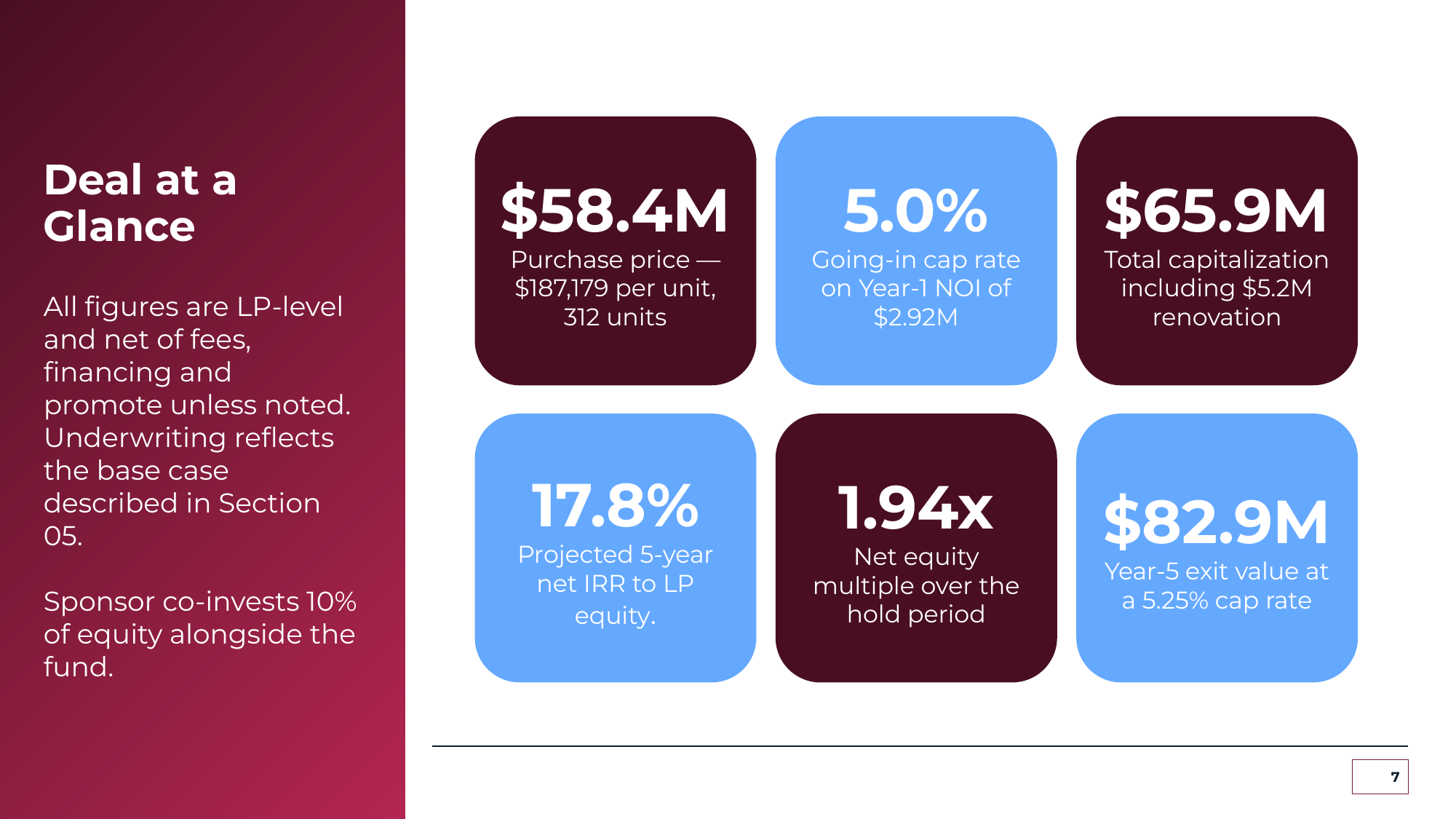

# Deal at a Glance
$58.4M
Purchase price — $187,179 per unit, 312 units
5.0%
Going-in cap rate on Year-1 NOI of $2.92M
$65.9M
Total capitalization including $5.2M renovation
All figures are LP-level and net of fees, financing and promote unless noted. Underwriting reflects the base case described in Section 05.

Sponsor co-invests 10% of equity alongside the fund.
17.8%
Projected 5-year net IRR to LP equity.
1.94x
Net equity multiple over the hold period
$82.9M
Year-5 exit value at a 5.25% cap rate
7